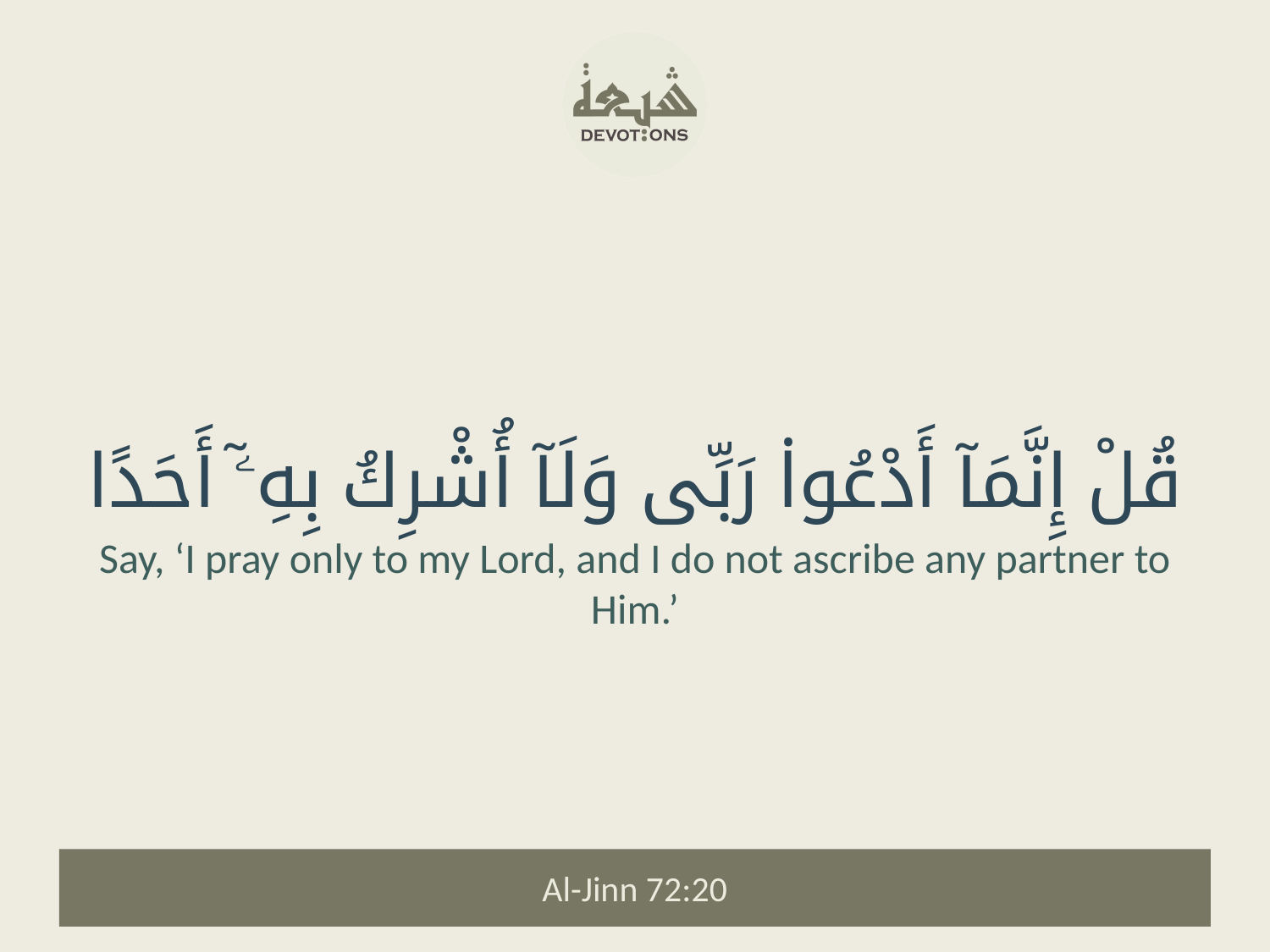

قُلْ إِنَّمَآ أَدْعُوا۟ رَبِّى وَلَآ أُشْرِكُ بِهِۦٓ أَحَدًا
Say, ‘I pray only to my Lord, and I do not ascribe any partner to Him.’
Al-Jinn 72:20